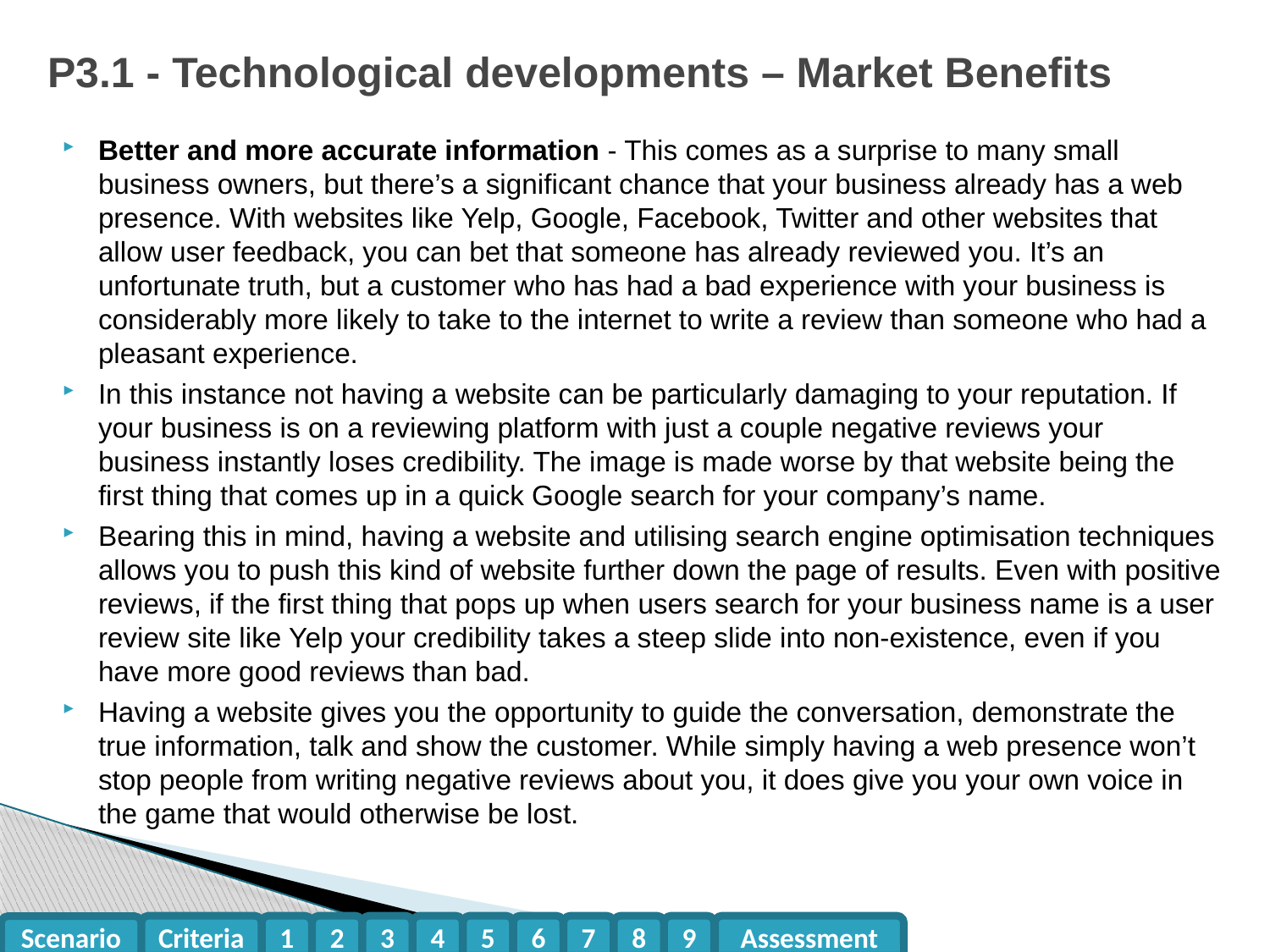

# P3.1 - Technological developments – Market Benefits
Better and more accurate information - This comes as a surprise to many small business owners, but there’s a significant chance that your business already has a web presence. With websites like Yelp, Google, Facebook, Twitter and other websites that allow user feedback, you can bet that someone has already reviewed you. It’s an unfortunate truth, but a customer who has had a bad experience with your business is considerably more likely to take to the internet to write a review than someone who had a pleasant experience.
In this instance not having a website can be particularly damaging to your reputation. If your business is on a reviewing platform with just a couple negative reviews your business instantly loses credibility. The image is made worse by that website being the first thing that comes up in a quick Google search for your company’s name.
Bearing this in mind, having a website and utilising search engine optimisation techniques allows you to push this kind of website further down the page of results. Even with positive reviews, if the first thing that pops up when users search for your business name is a user review site like Yelp your credibility takes a steep slide into non-existence, even if you have more good reviews than bad.
Having a website gives you the opportunity to guide the conversation, demonstrate the true information, talk and show the customer. While simply having a web presence won’t stop people from writing negative reviews about you, it does give you your own voice in the game that would otherwise be lost.